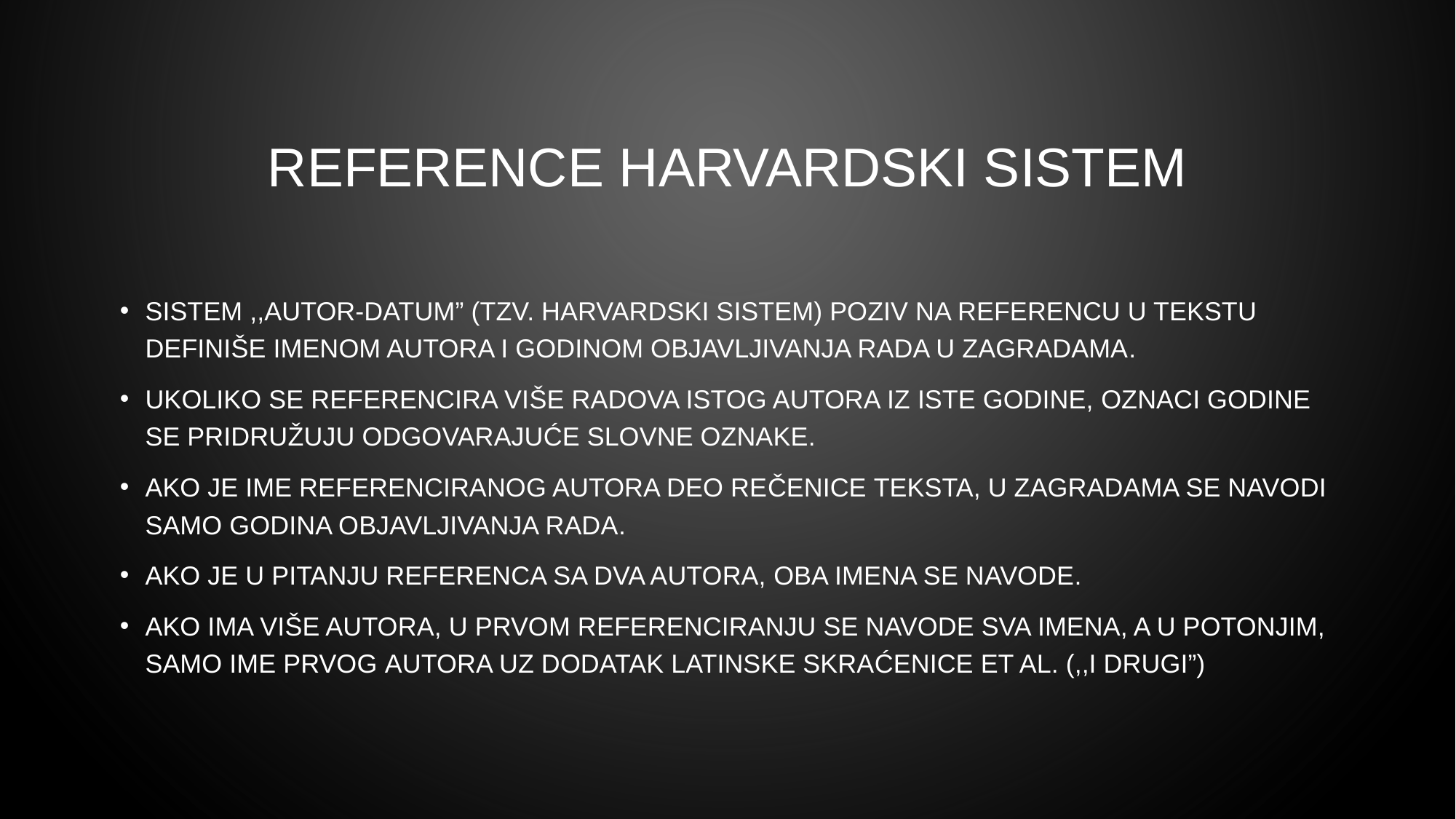

# Reference Harvardski sistem
Sistem ,,autor-datum” (tzv. Harvardski sistem) poziv na referencu u tekstu definiše imenom autora i godinom objavljivanja rada u zagradama.
Ukoliko se referencira više radova istog autora iz iste godine, oznaci godine se pridružuju odgovarajuće slovne oznake.
Ako je ime referenciranog autora deo rečenice teksta, u zagradama se navodi samo godina objavljivanja rada.
Ako je u pitanju referenca sa dva autora, oba imena se navode.
Ako ima više autora, u prvom referenciranju se navode sva imena, a u potonjim, samo ime prvog autora uz dodatak latinske skraćenice et al. (,,i drugi”)